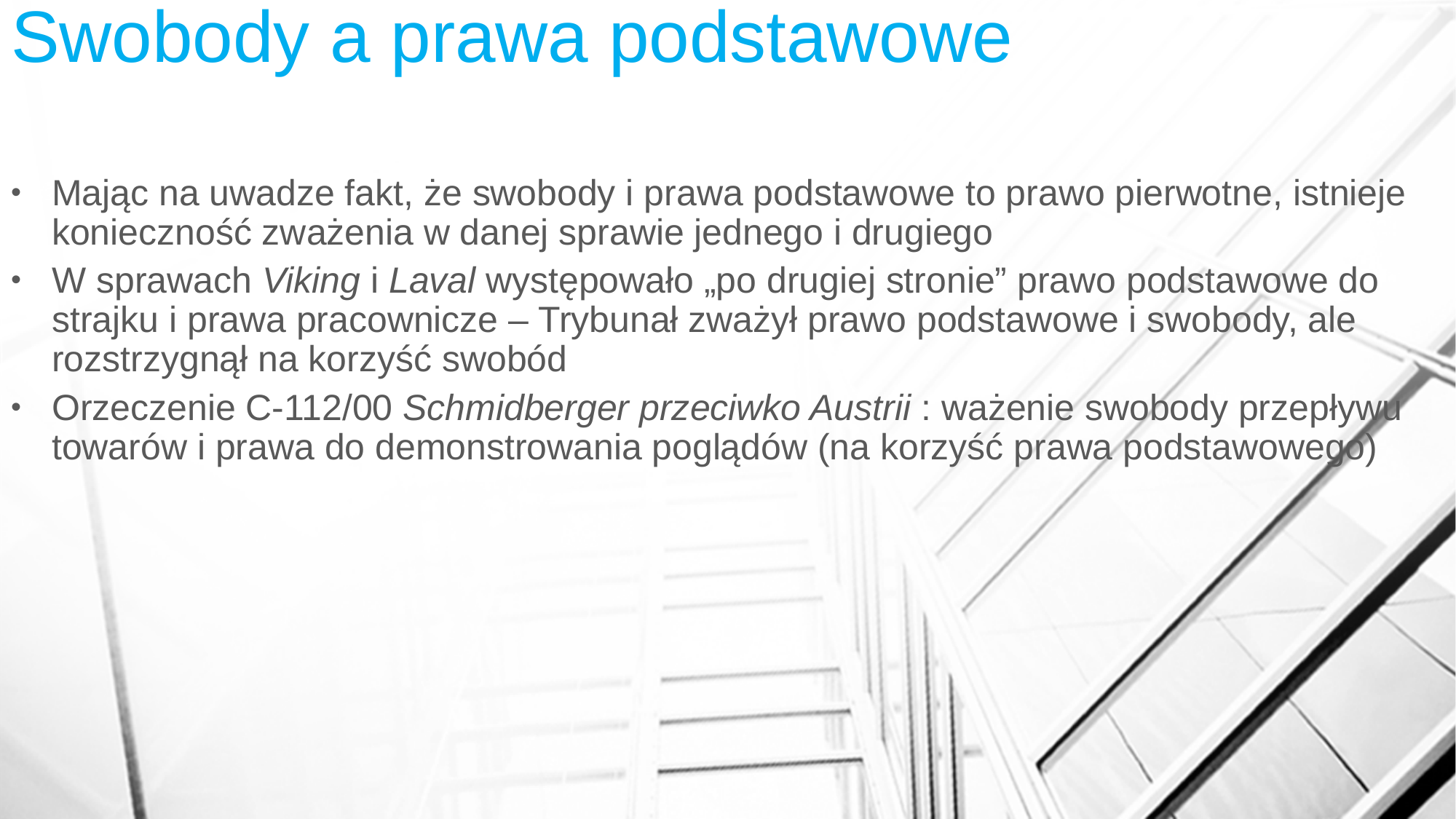

# Swobody a prawa podstawowe
Mając na uwadze fakt, że swobody i prawa podstawowe to prawo pierwotne, istnieje konieczność zważenia w danej sprawie jednego i drugiego
W sprawach Viking i Laval występowało „po drugiej stronie” prawo podstawowe do strajku i prawa pracownicze – Trybunał zważył prawo podstawowe i swobody, ale rozstrzygnął na korzyść swobód
Orzeczenie C-112/00 Schmidberger przeciwko Austrii : ważenie swobody przepływu towarów i prawa do demonstrowania poglądów (na korzyść prawa podstawowego)